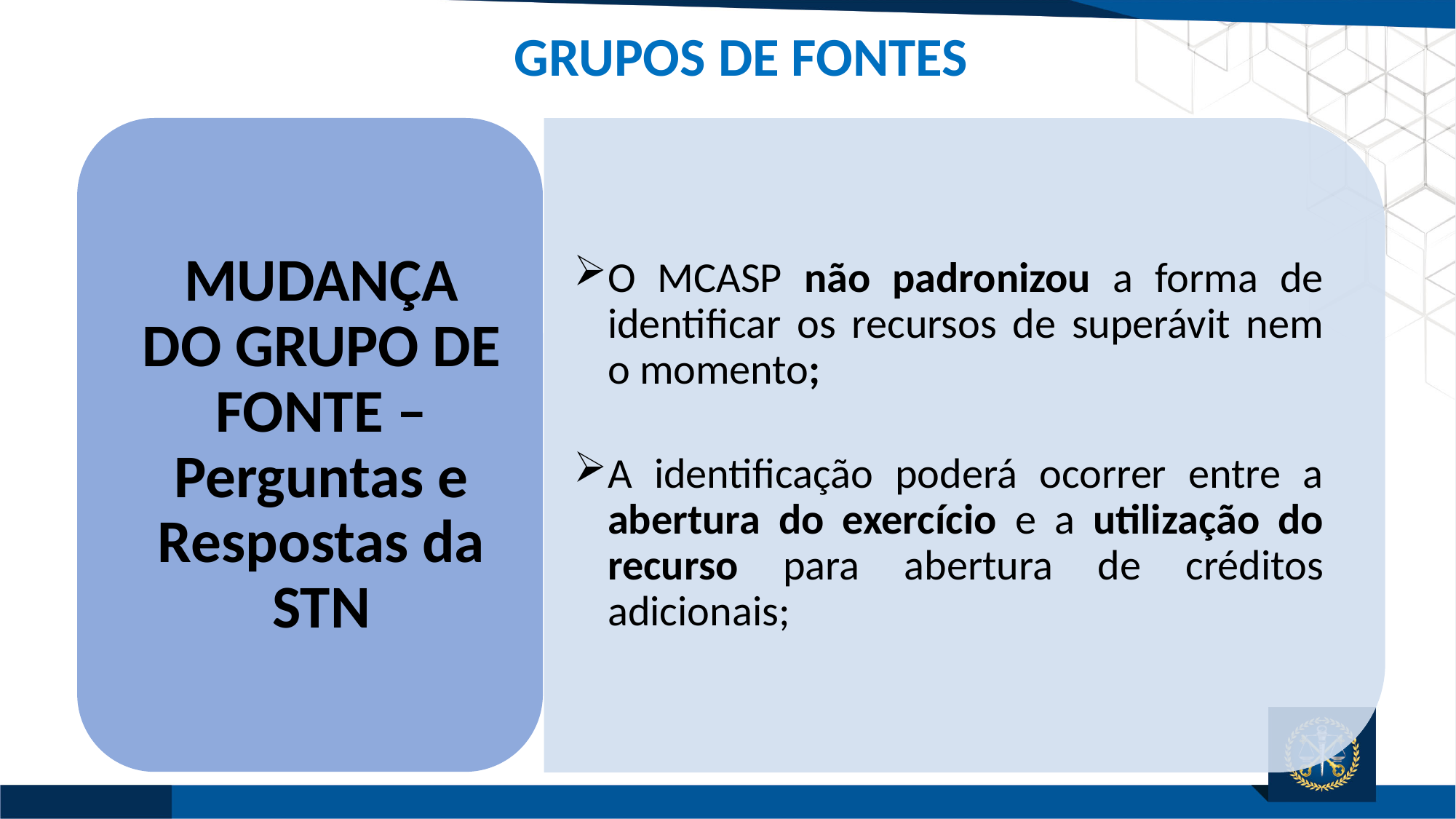

GRUPOS DE FONTES
O MCASP não padronizou a forma de identificar os recursos de superávit nem o momento;

A identificação poderá ocorrer entre a abertura do exercício e a utilização do recurso para abertura de créditos adicionais;
MUDANÇA DO GRUPO DE FONTE – Perguntas e Respostas da STN